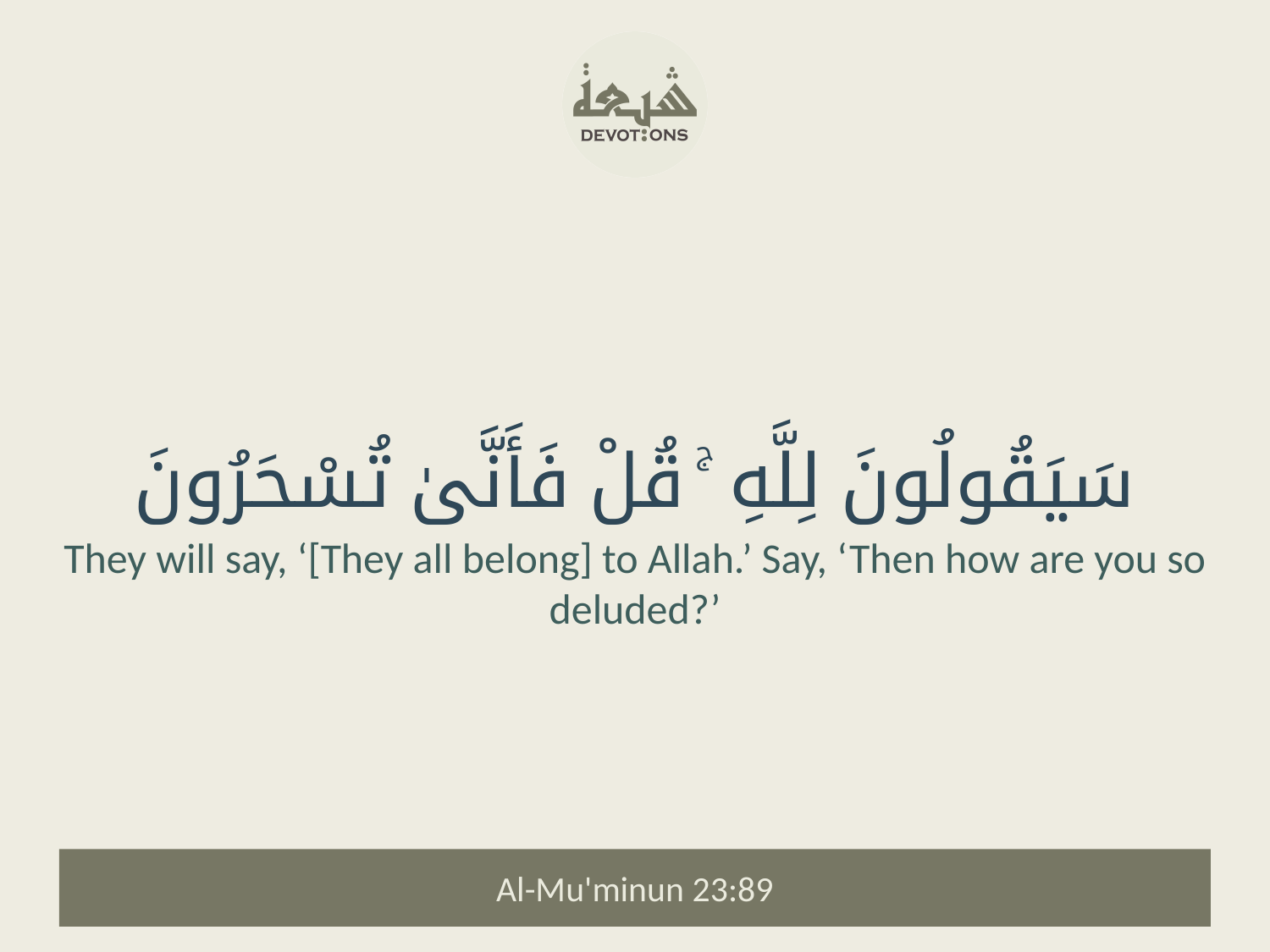

سَيَقُولُونَ لِلَّهِ ۚ قُلْ فَأَنَّىٰ تُسْحَرُونَ
They will say, ‘[They all belong] to Allah.’ Say, ‘Then how are you so deluded?’
Al-Mu'minun 23:89